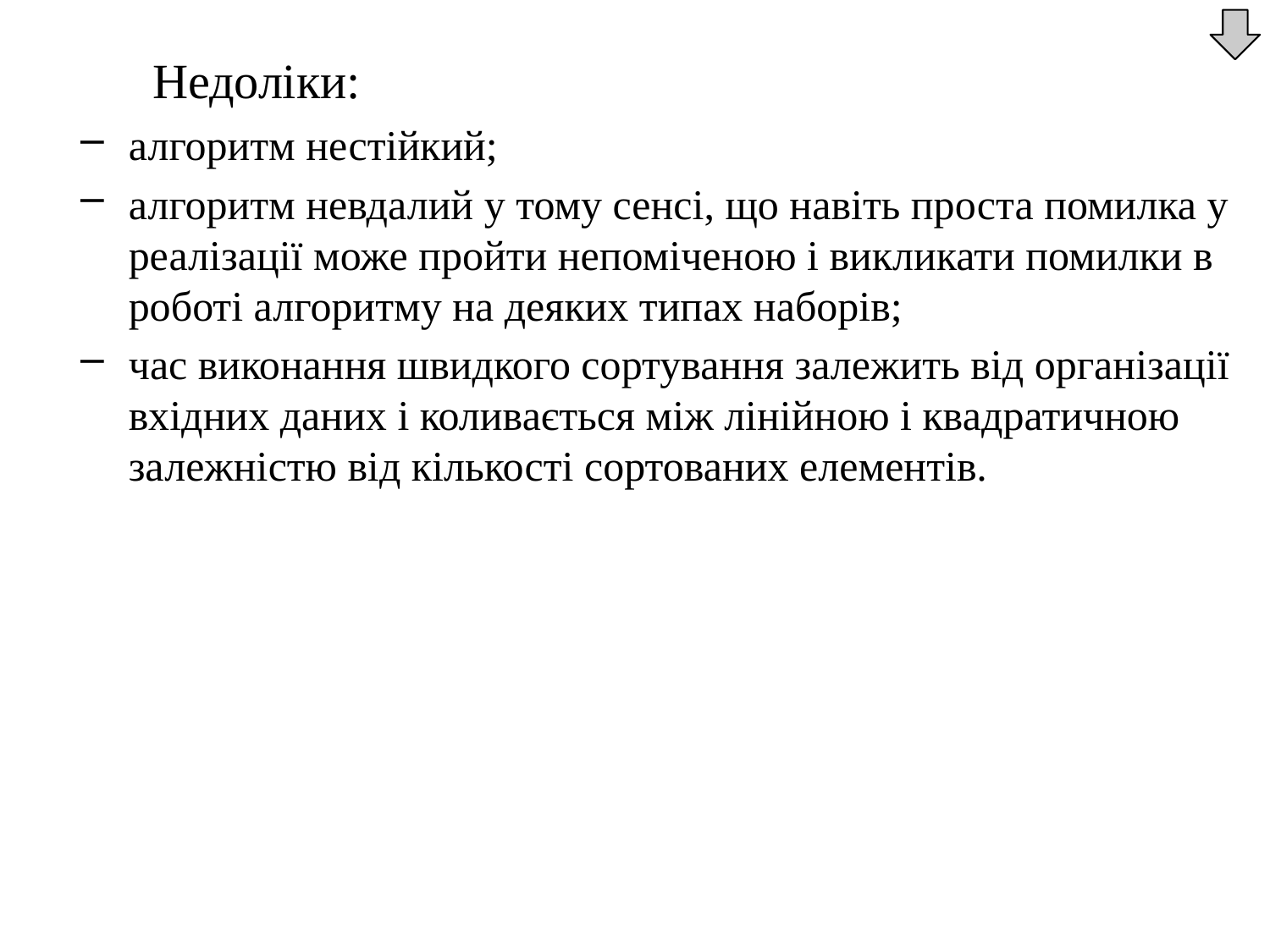

Недоліки:
алгоритм нестійкий;
алгоритм невдалий у тому сенсі, що навіть проста помилка у реалізації може пройти непоміченою і викликати помилки в роботі алгоритму на деяких типах наборів;
час виконання швидкого сортування залежить від організації вхідних даних і коливається між лінійною і квадратичною залежністю від кількості сортованих елементів.